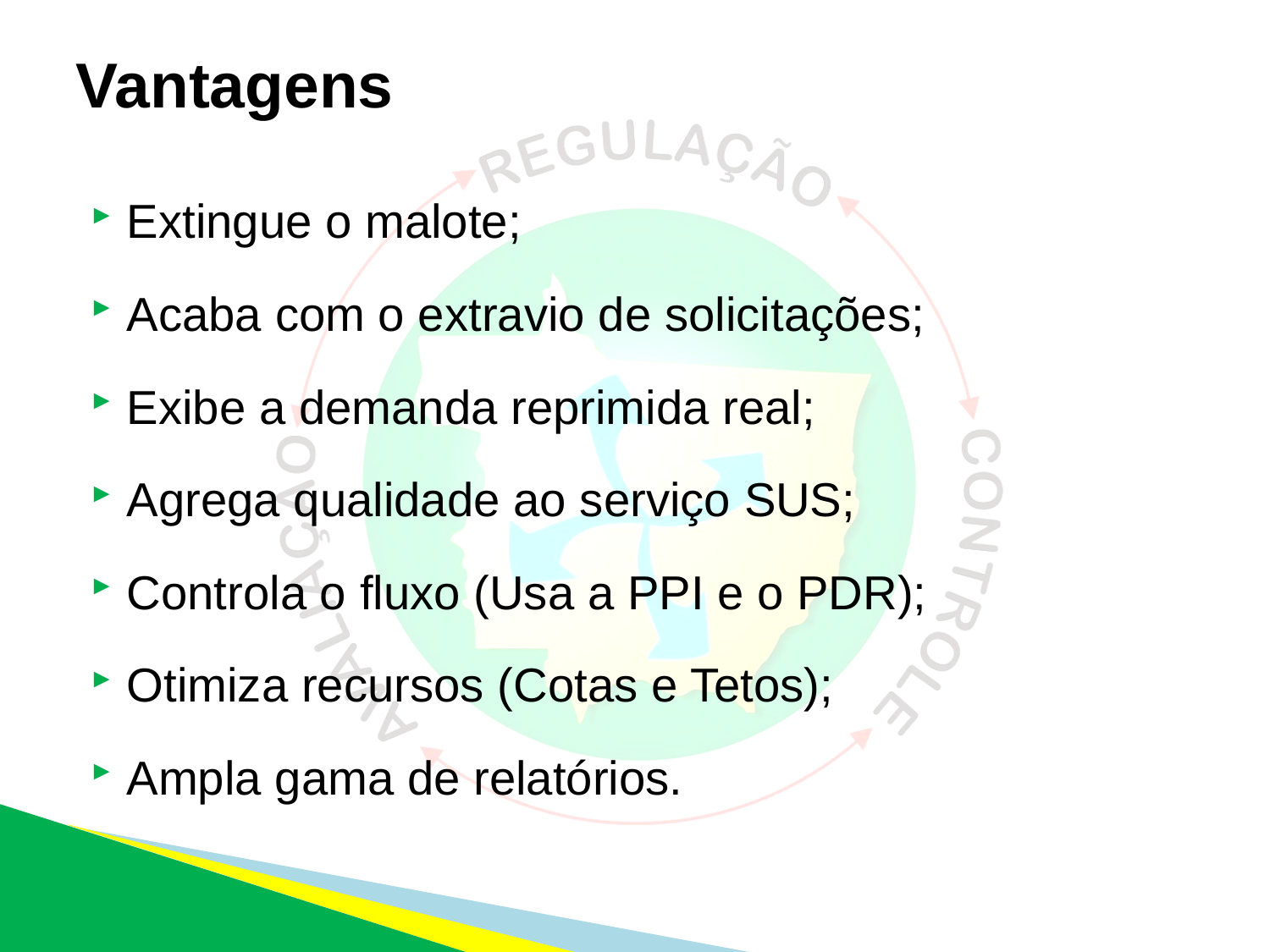

# Vantagens
Extingue o malote;
Acaba com o extravio de solicitações;
Exibe a demanda reprimida real;
Agrega qualidade ao serviço SUS;
Controla o fluxo (Usa a PPI e o PDR);
Otimiza recursos (Cotas e Tetos);
Ampla gama de relatórios.